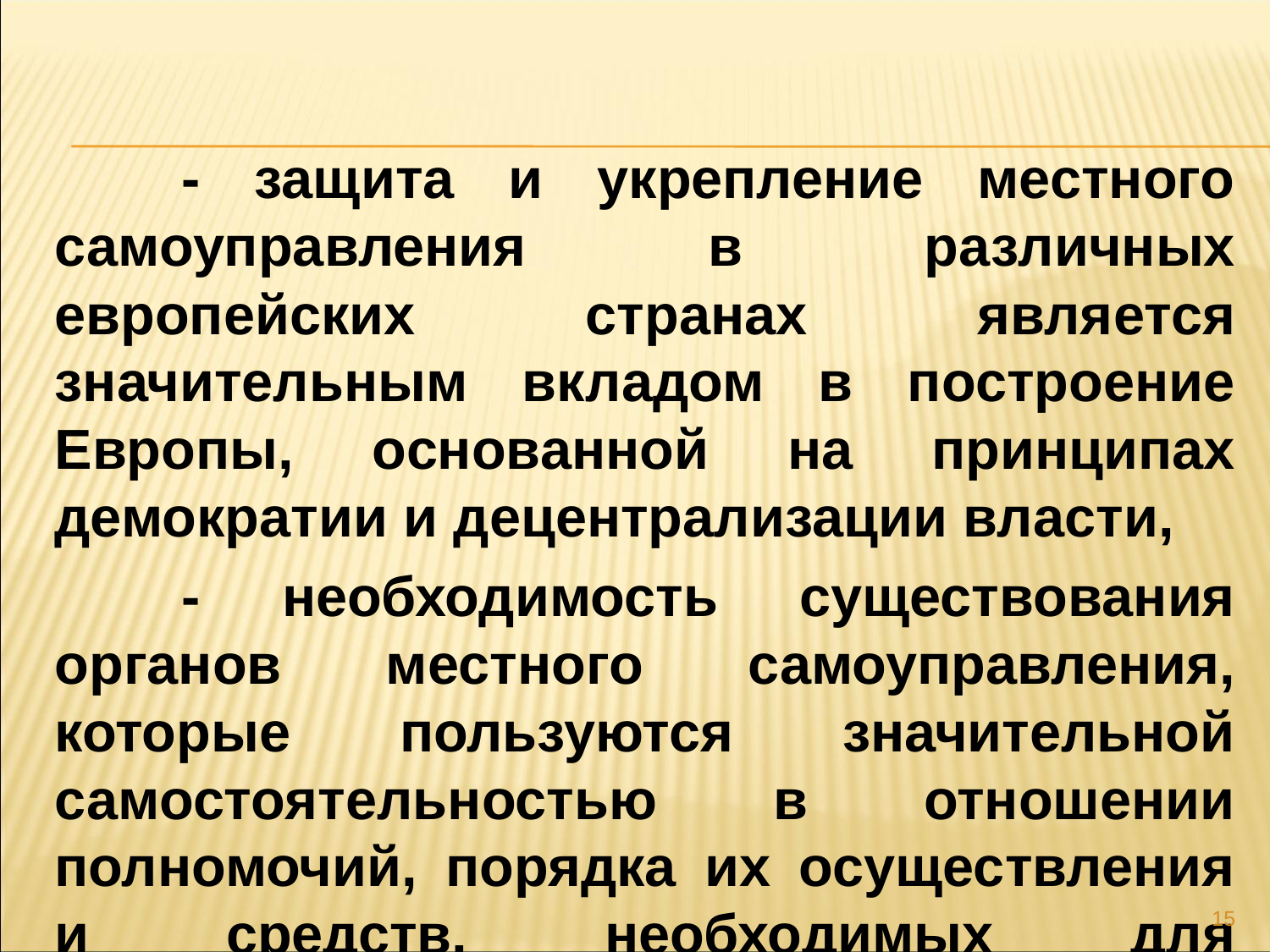

- защита и укрепление местного самоуправления в различных европейских странах является значительным вкладом в построение Европы, основанной на принципах демократии и децентрализации власти,
	- необходимость существования органов местного самоуправления, которые пользуются значительной самостоятельностью в отношении полномочий, порядка их осуществления и средств, необходимых для выполнения своих функций,

15